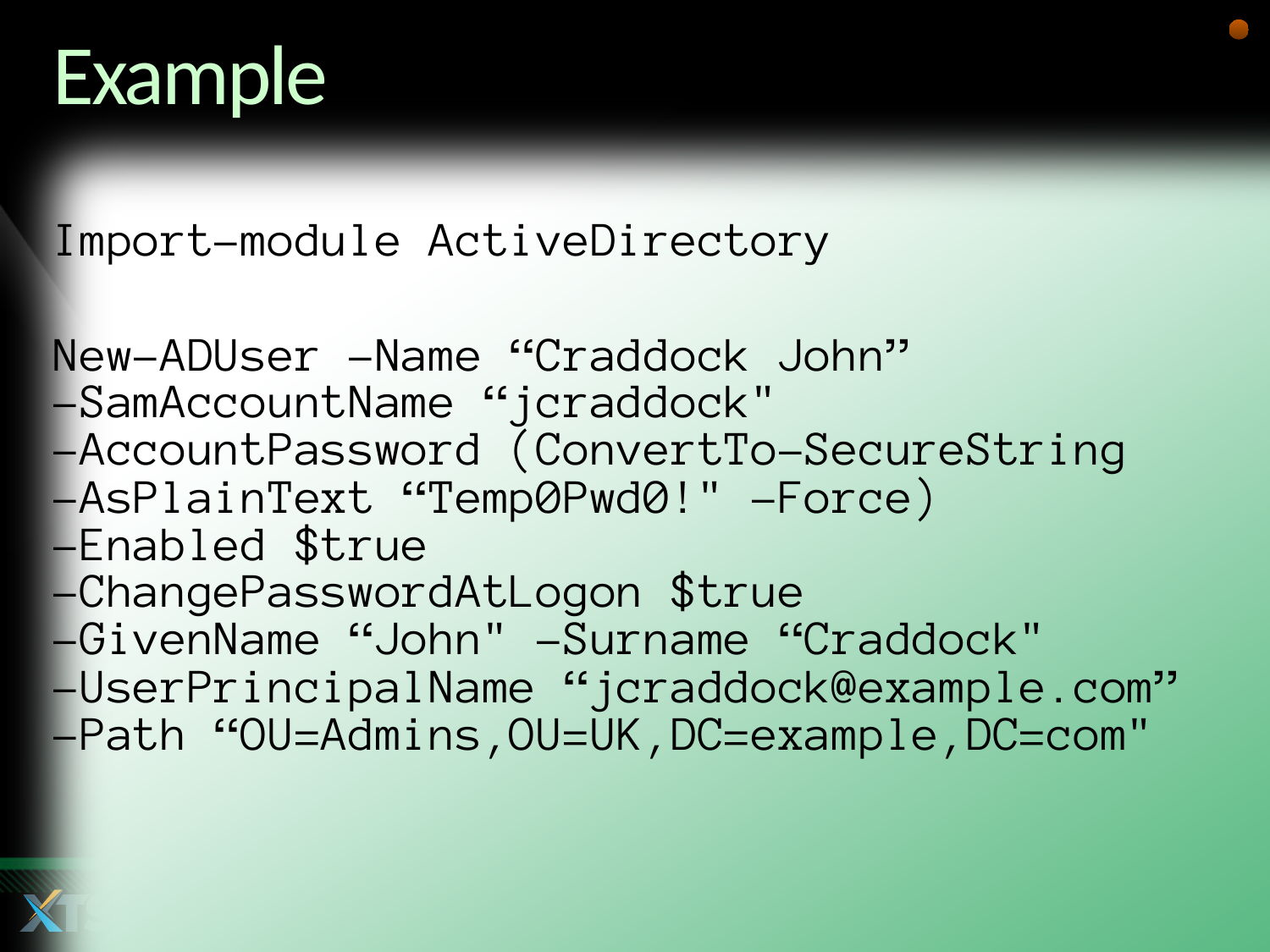

# Example
Import-module ActiveDirectory

New-ADUser -Name “Craddock John”
-SamAccountName “jcraddock"
-AccountPassword (ConvertTo-SecureString
-AsPlainText “Temp0Pwd0!" -Force)
-Enabled $true
-ChangePasswordAtLogon $true
-GivenName “John" -Surname “Craddock"
-UserPrincipalName “jcraddock@example.com”
-Path “OU=Admins,OU=UK,DC=example,DC=com"